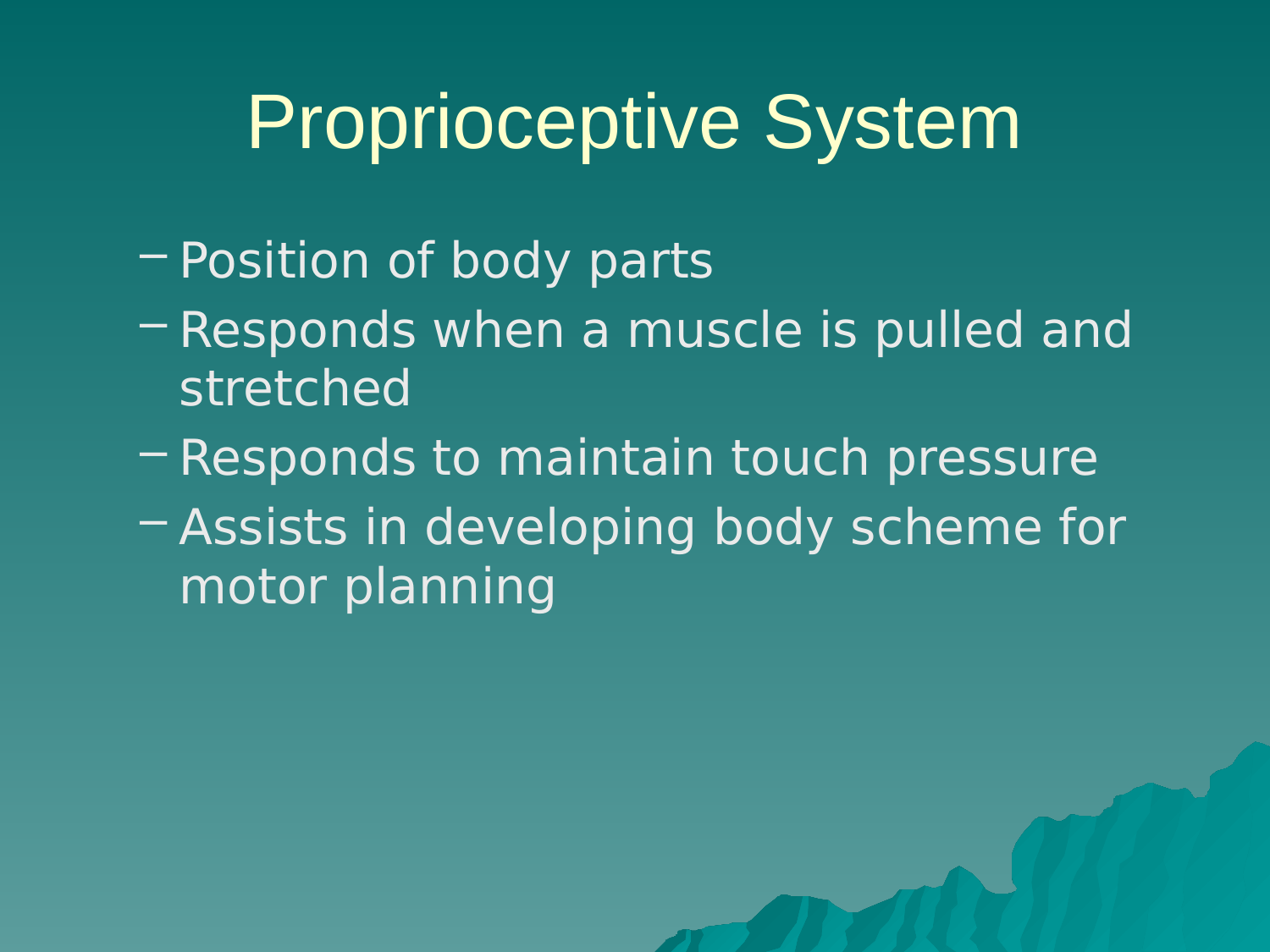

# Proprioceptive System
Position of body parts
Responds when a muscle is pulled and stretched
Responds to maintain touch pressure
Assists in developing body scheme for motor planning